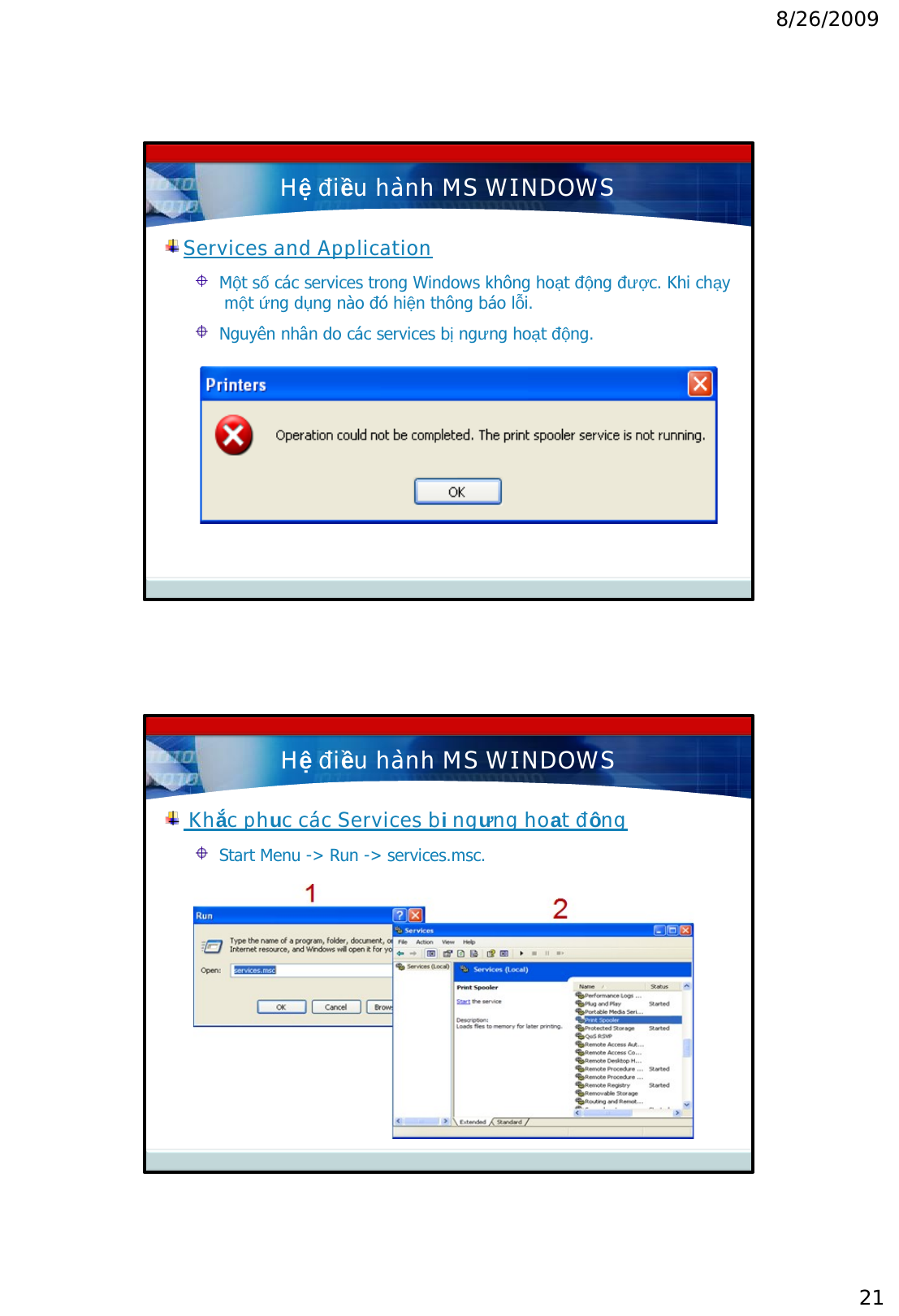

8/26/2009

Hệ điều hành MS WINDOWS

Services and Application
Một số các services trong Windows không hoạt động được. Khi chạy  một ứng dụng nào đó hiện thông báo lỗi.
Nguyên nhân do các services bị ngưng hoạt động.

Hệ điều hành MS WINDOWS

 Khắc phục các Services bị ngưng hoạt động
Start Menu -> Run -> services.msc.

21